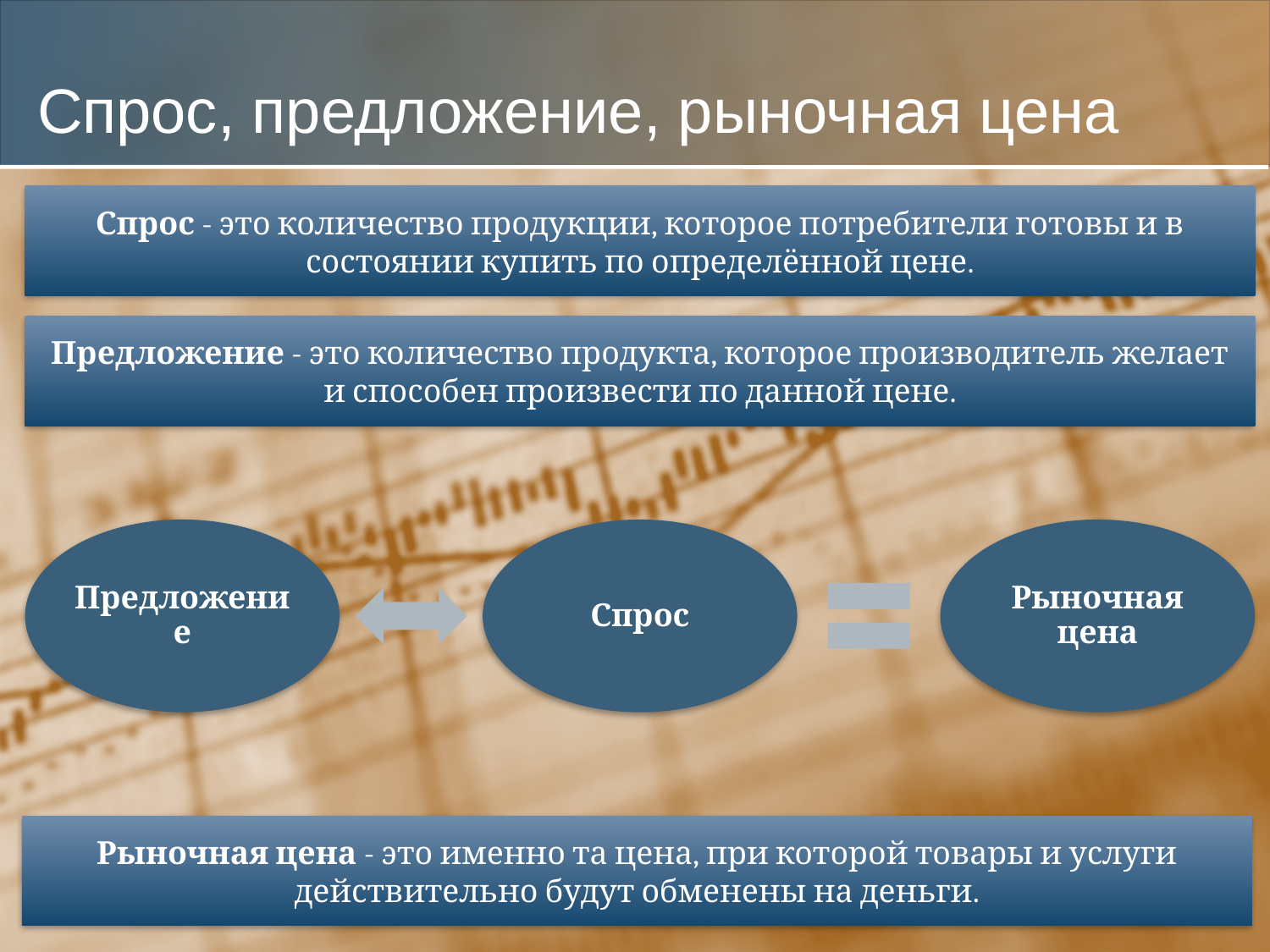

# Спрос, предложение, рыночная цена
Спрос - это количество продукции, которое потребители готовы и в состоянии купить по определённой цене.
Предложение - это количество продукта, которое производитель желает и способен произвести по данной цене.
Предложение

Спрос

Рыночная цена
Рыночная цена - это именно та цена, при которой товары и услуги действительно будут обменены на деньги.